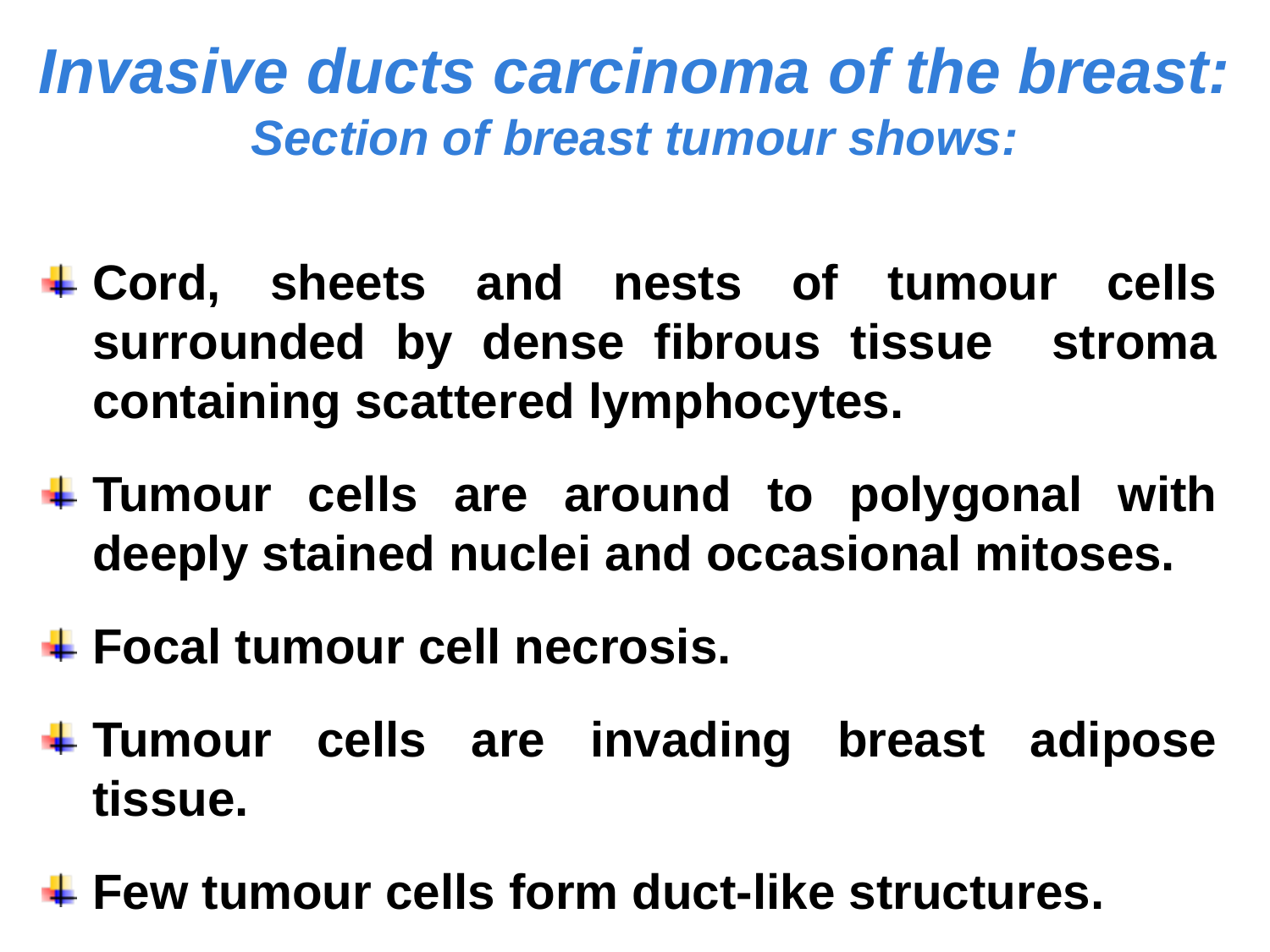

# Invasive ducts carcinoma of the breast: Section of breast tumour shows:
Cord, sheets and nests of tumour cells surrounded by dense fibrous tissue  stroma containing scattered lymphocytes.

Tumour cells are around to polygonal with deeply stained nuclei and occasional mitoses.

Focal tumour cell necrosis.

Tumour cells are invading breast adipose tissue.

Few tumour cells form duct-like structures.